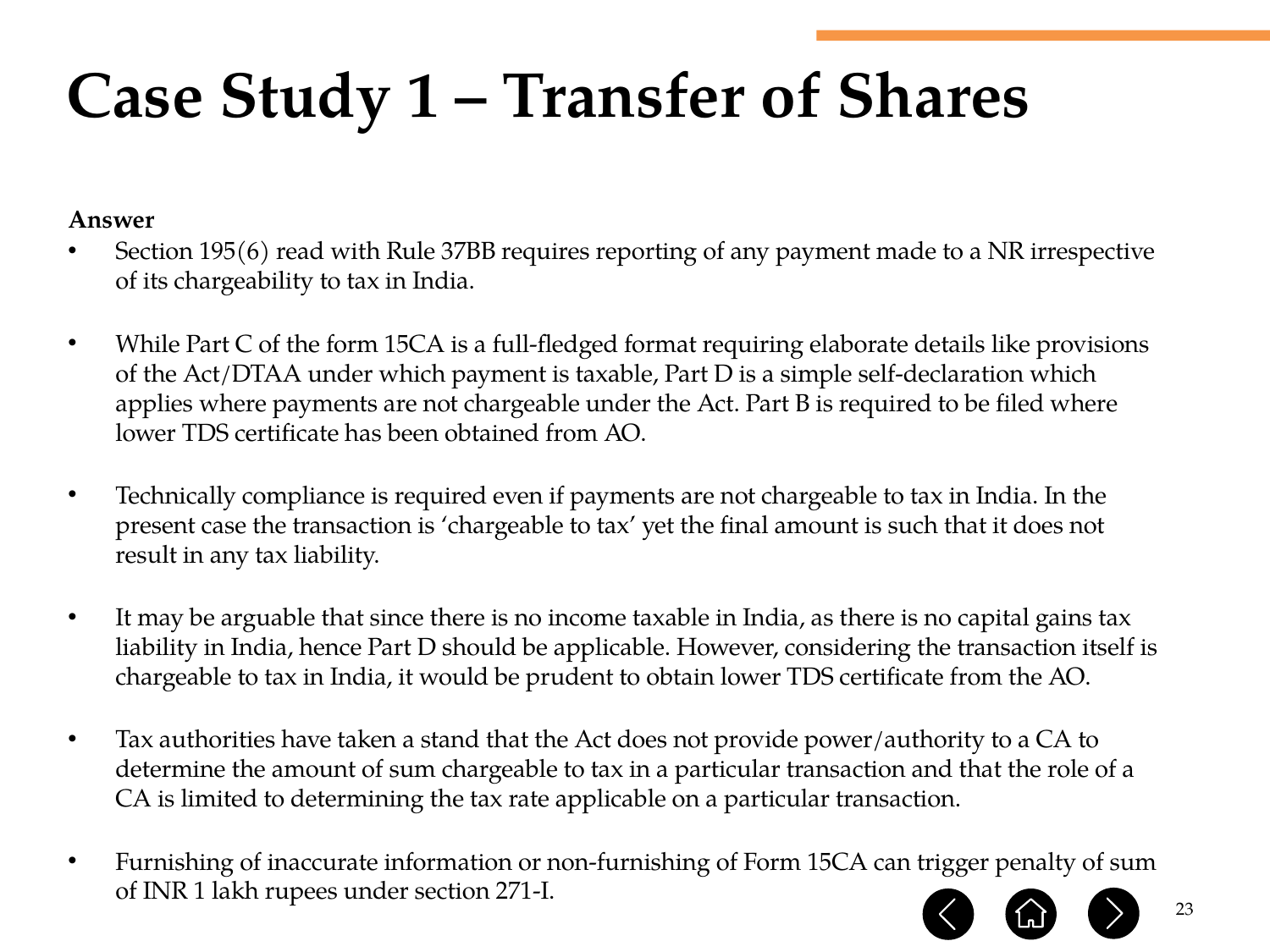

Case Study 1 – Transfer of Shares

Answer
Section 195(6) read with Rule 37BB requires reporting of any payment made to a NR irrespective of its chargeability to tax in India.

While Part C of the form 15CA is a full-fledged format requiring elaborate details like provisions of the Act/DTAA under which payment is taxable, Part D is a simple self-declaration which applies where payments are not chargeable under the Act. Part B is required to be filed where lower TDS certificate has been obtained from AO.

Technically compliance is required even if payments are not chargeable to tax in India. In the present case the transaction is ‘chargeable to tax’ yet the final amount is such that it does not result in any tax liability.

It may be arguable that since there is no income taxable in India, as there is no capital gains tax liability in India, hence Part D should be applicable. However, considering the transaction itself is chargeable to tax in India, it would be prudent to obtain lower TDS certificate from the AO.

Tax authorities have taken a stand that the Act does not provide power/authority to a CA to determine the amount of sum chargeable to tax in a particular transaction and that the role of a CA is limited to determining the tax rate applicable on a particular transaction.

Furnishing of inaccurate information or non-furnishing of Form 15CA can trigger penalty of sum of INR 1 lakh rupees under section 271-I.
23